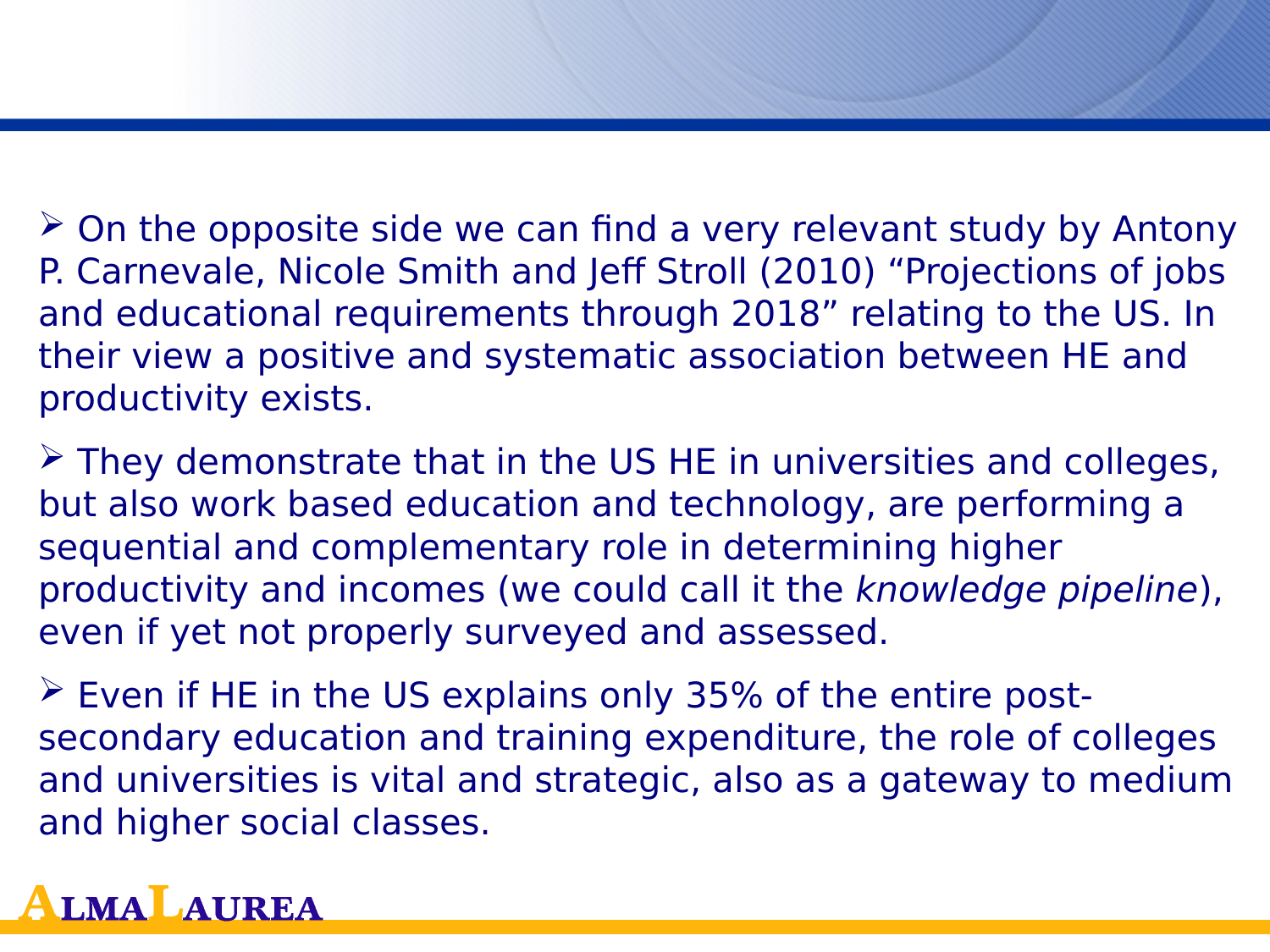

#
 On the opposite side we can find a very relevant study by Antony P. Carnevale, Nicole Smith and Jeff Stroll (2010) “Projections of jobs and educational requirements through 2018” relating to the US. In their view a positive and systematic association between HE and productivity exists.
 They demonstrate that in the US HE in universities and colleges, but also work based education and technology, are performing a sequential and complementary role in determining higher productivity and incomes (we could call it the knowledge pipeline), even if yet not properly surveyed and assessed.
 Even if HE in the US explains only 35% of the entire post-secondary education and training expenditure, the role of colleges and universities is vital and strategic, also as a gateway to medium and higher social classes.